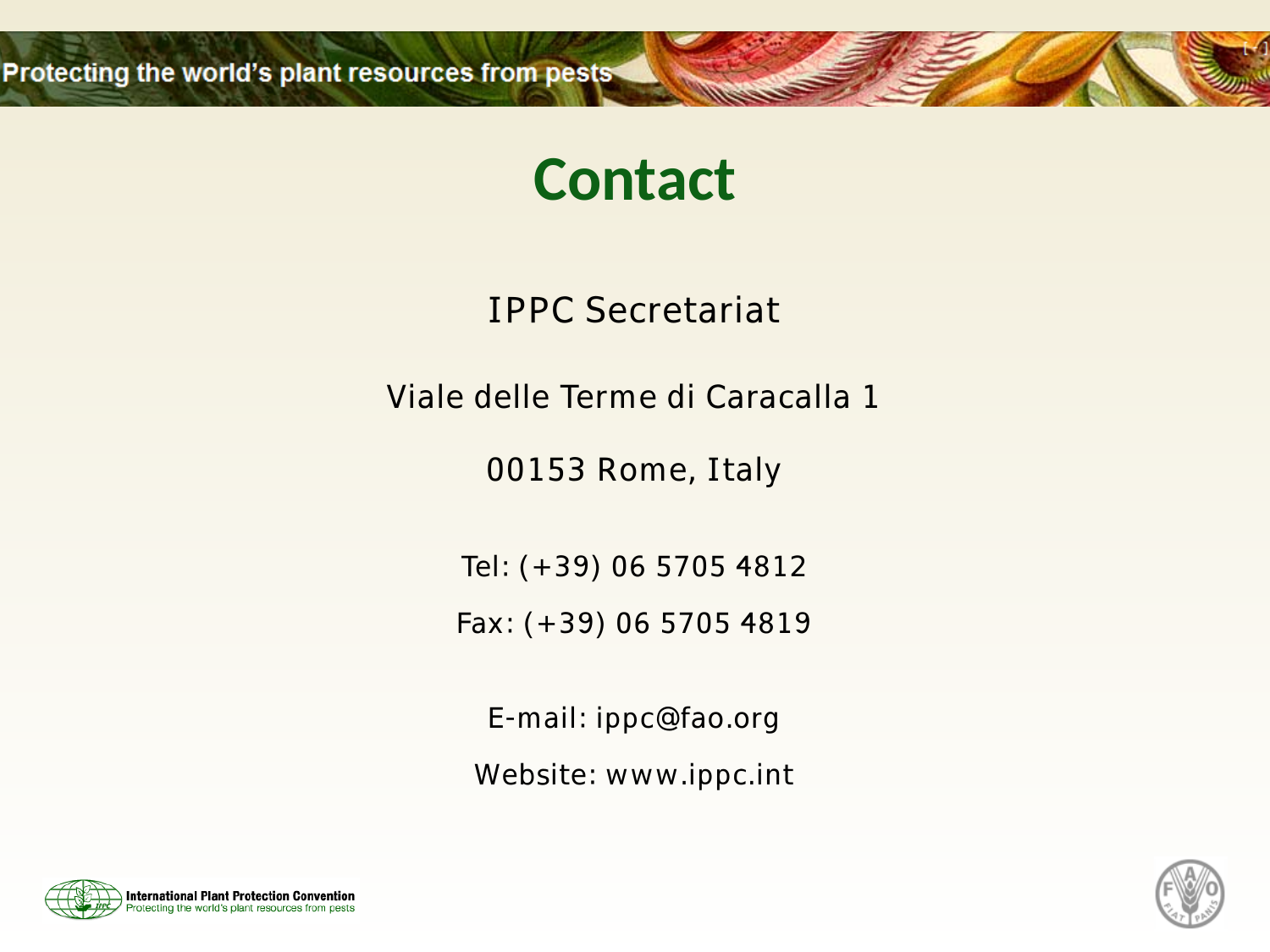

# Contact
IPPC Secretariat
Viale delle Terme di Caracalla 1
00153 Rome, Italy
Tel: (+39) 06 5705 4812
Fax: (+39) 06 5705 4819
E-mail: ippc@fao.org
Website: www.ippc.int